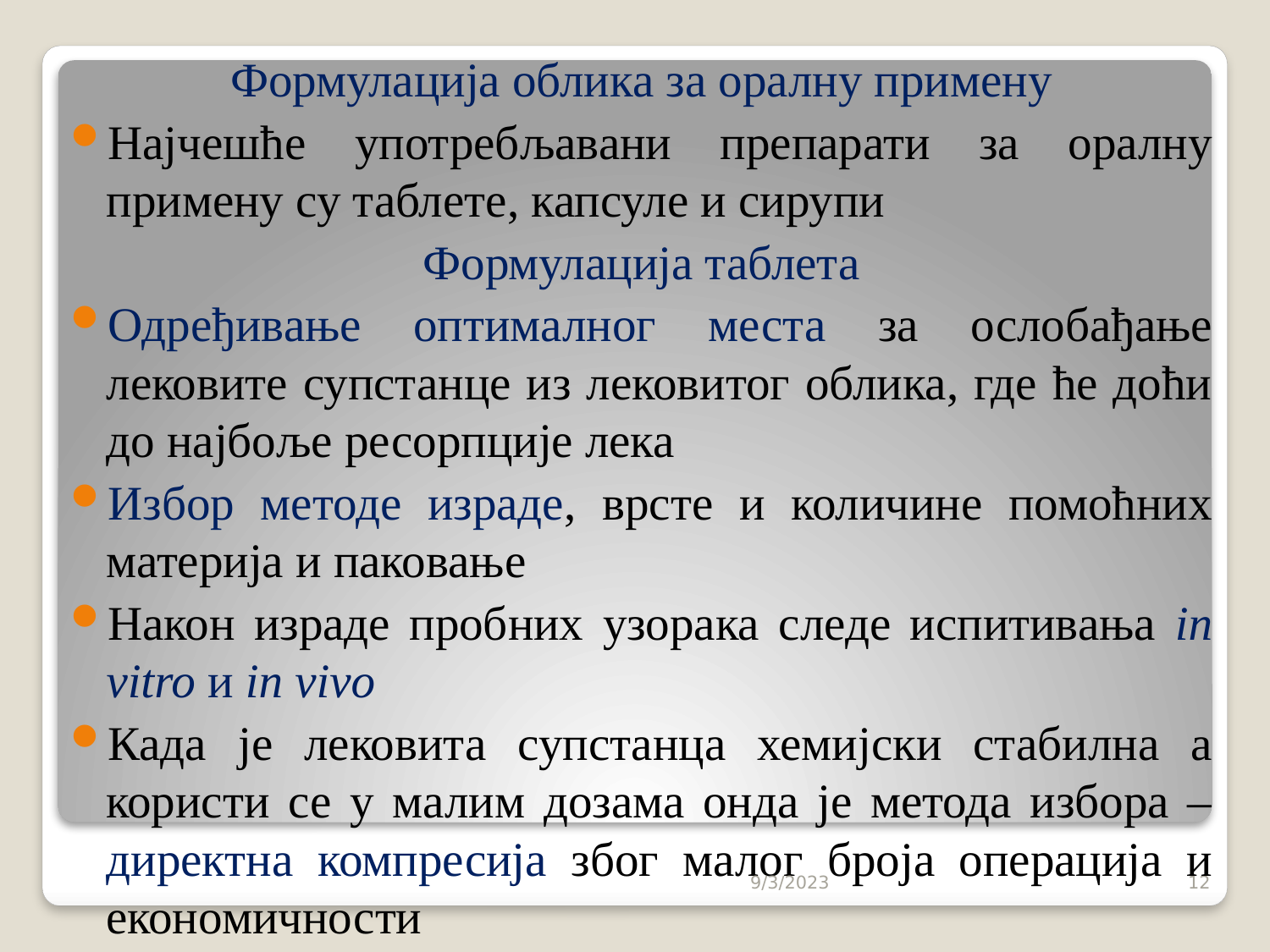

Формулација облика за оралну примену
Најчешће употребљавани препарати за оралну примену су таблете, капсуле и сирупи
Формулација таблета
Одређивање оптималног места за ослобађање лековите супстанце из лековитог облика, где ће доћи до најбоље ресорпције лека
Избор методе израде, врсте и количине помоћних материја и паковање
Након израде пробних узорака следе испитивања in vitro и in vivo
Када је лековита супстанца хемијски стабилна а користи се у малим дозама онда је метода избора – директна компресија због малог броја операција и економичности

9/3/2023
12